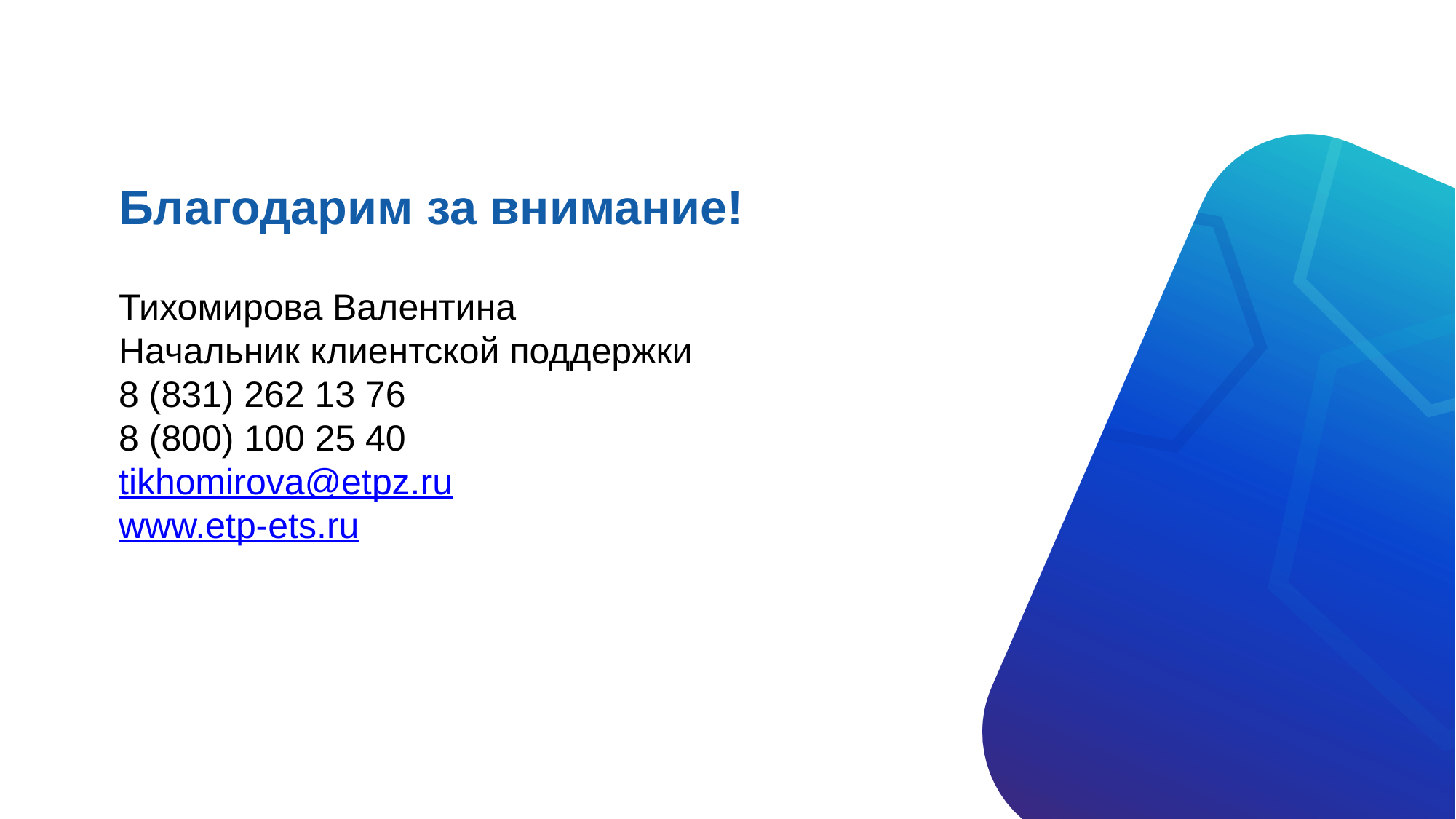

Благодарим за внимание!
Тихомирова Валентина
Начальник клиентской поддержки
8 (831) 262 13 76
8 (800) 100 25 40
tikhomirova@etpz.ru
www.etp-ets.ru